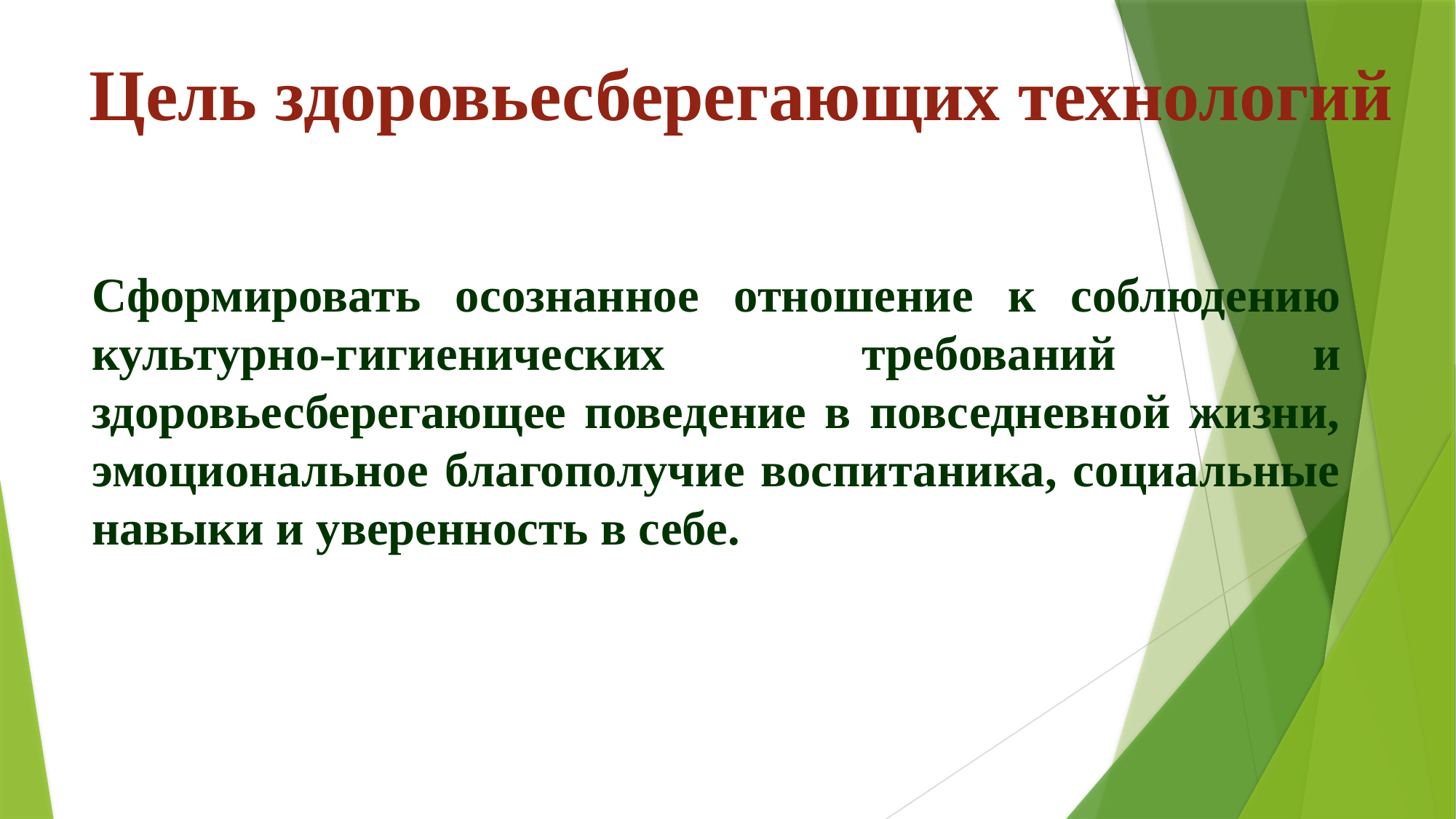

# Цель здоровьесберегающих технологий
Сформировать осознанное отношение к соблюдению культурно-гигиенических требований и здоровьесберегающее поведение в повседневной жизни, эмоциональное благополучие воспитаника, социальные навыки и уверенность в себе.